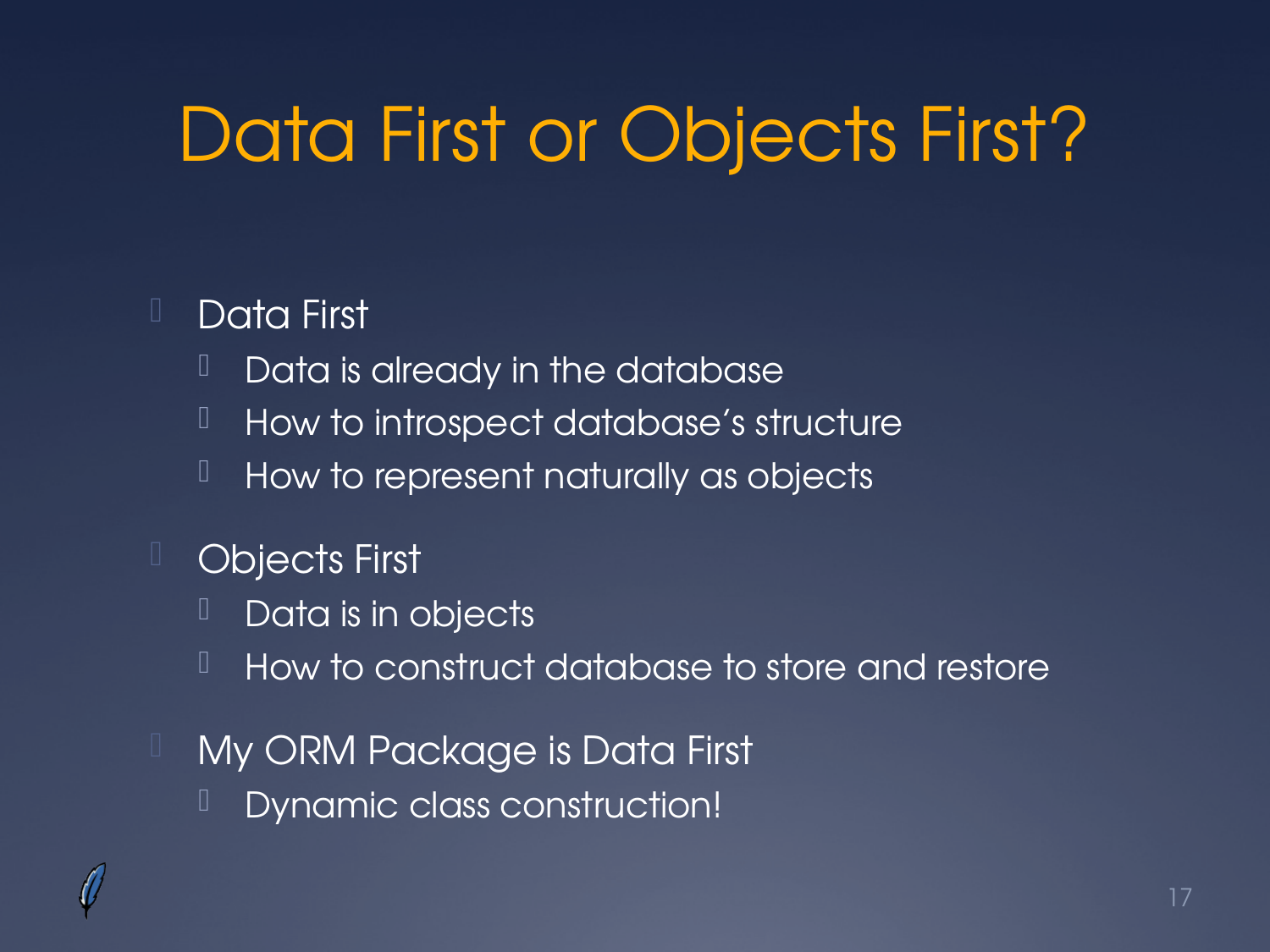

# Data First or Objects First?
Data First
Data is already in the database
How to introspect database’s structure
How to represent naturally as objects
Objects First
Data is in objects
How to construct database to store and restore
My ORM Package is Data First
Dynamic class construction!
17